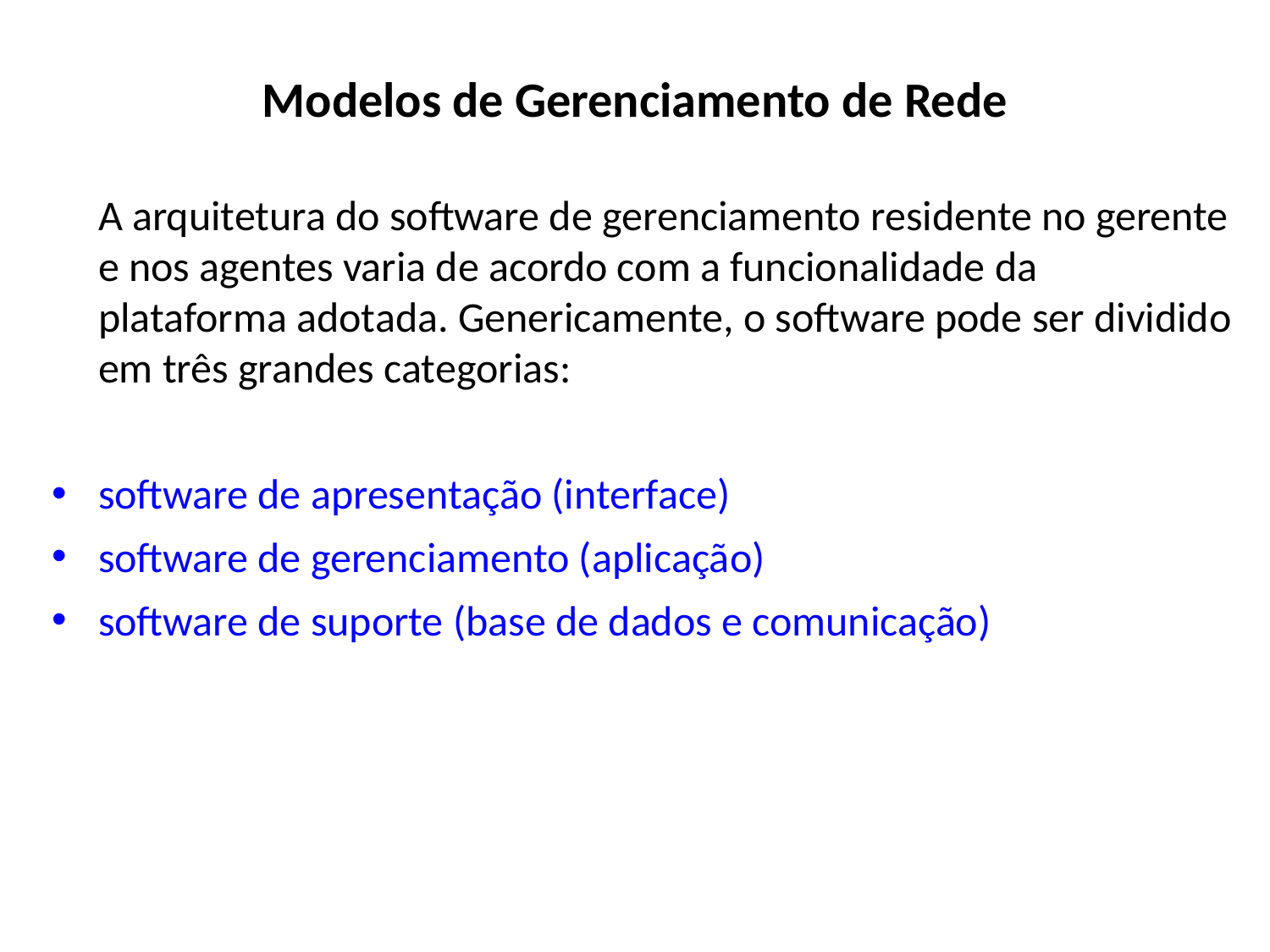

Modelos de Gerenciamento de Rede
	A arquitetura do software de gerenciamento residente no gerente e nos agentes varia de acordo com a funcionalidade da plataforma adotada. Genericamente, o software pode ser dividido em três grandes categorias:

software de apresentação (interface)
software de gerenciamento (aplicação)
software de suporte (base de dados e comunicação)